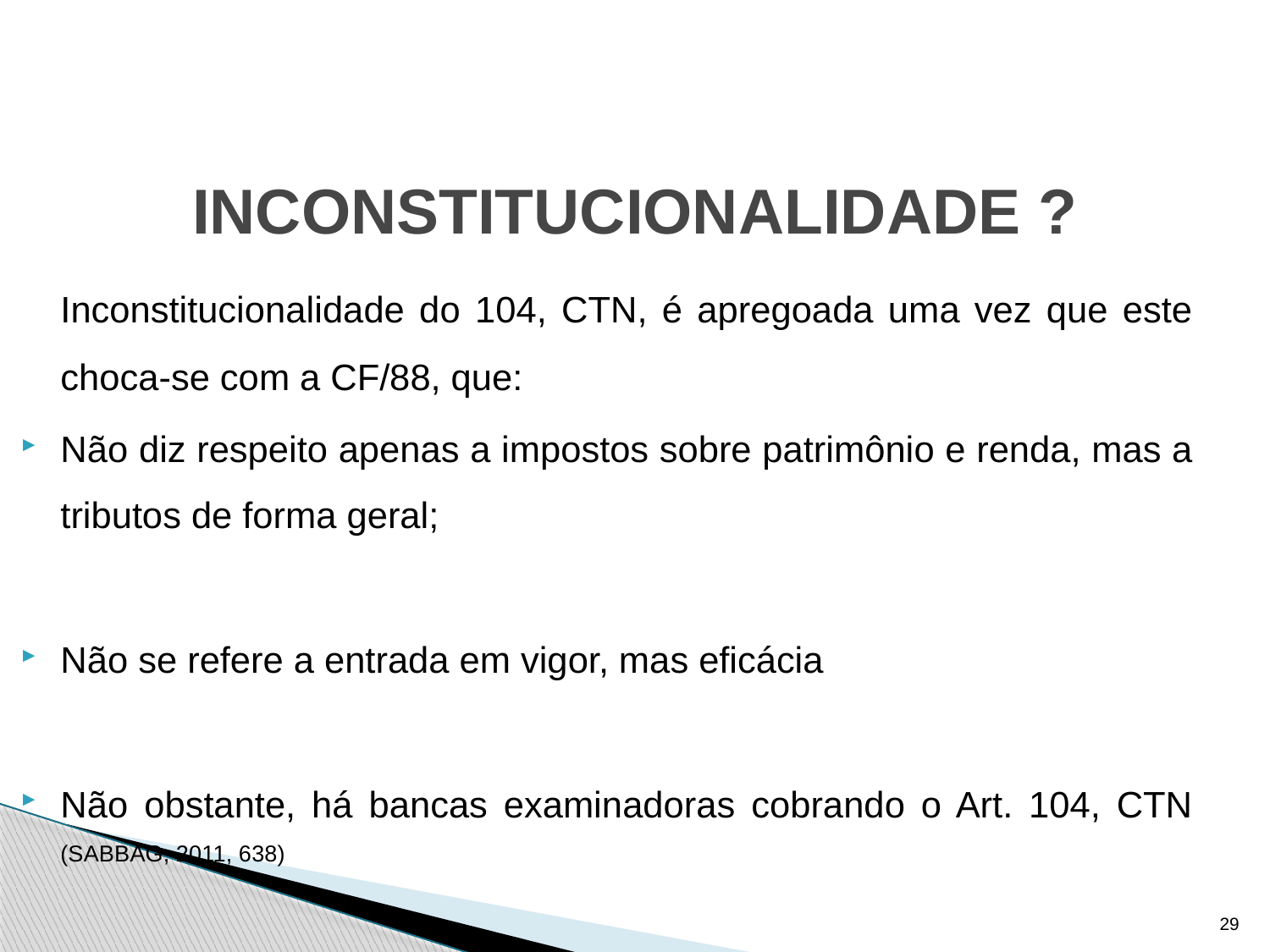

# INCONSTITUCIONALIDADE ?
	Inconstitucionalidade do 104, CTN, é apregoada uma vez que este choca-se com a CF/88, que:
Não diz respeito apenas a impostos sobre patrimônio e renda, mas a tributos de forma geral;

Não se refere a entrada em vigor, mas eficácia

Não obstante, há bancas examinadoras cobrando o Art. 104, CTN (SABBAG, 2011, 638)

29